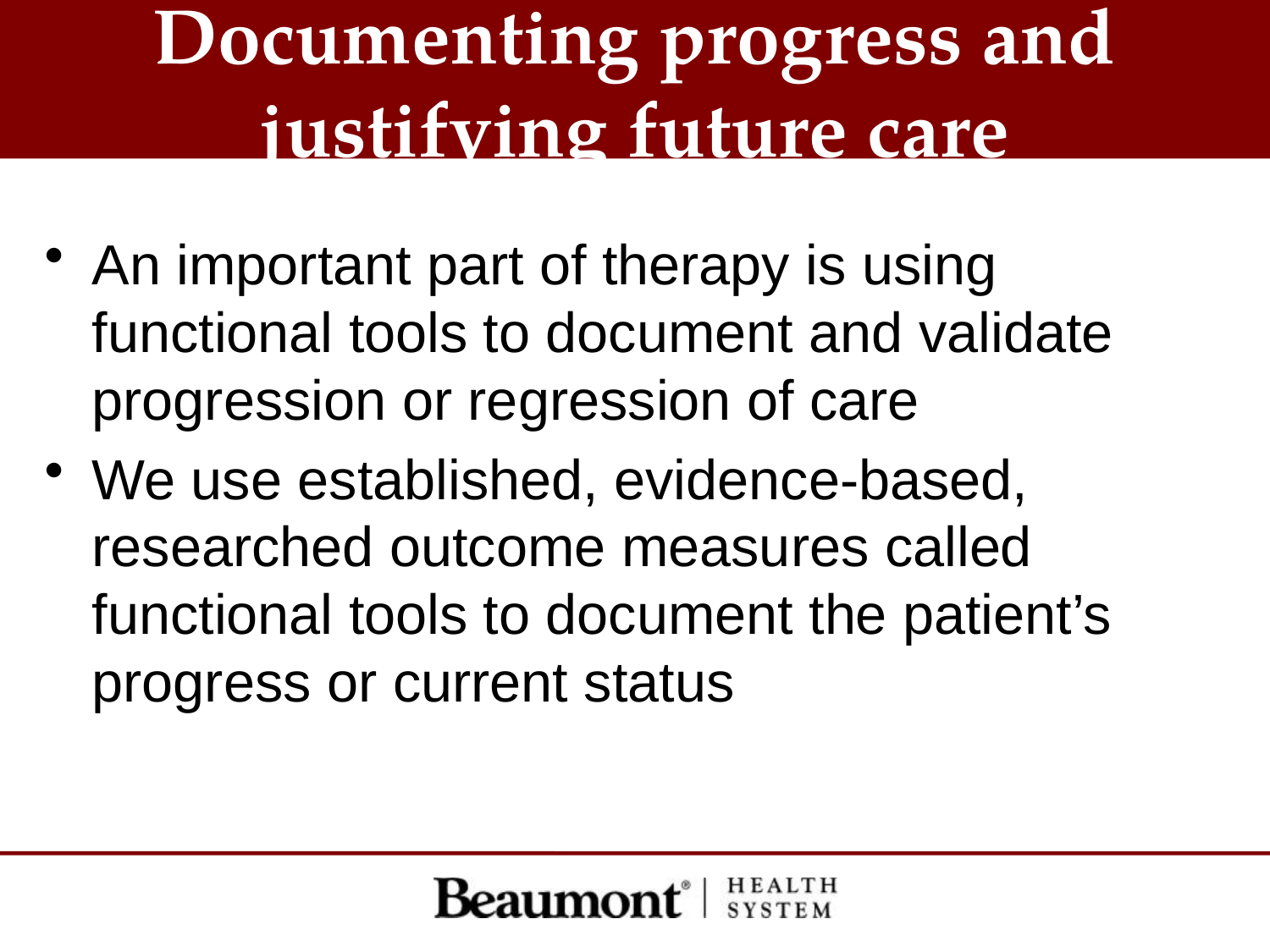

# Documenting progress and justifying future care
An important part of therapy is using functional tools to document and validate progression or regression of care
We use established, evidence-based, researched outcome measures called functional tools to document the patient’s progress or current status